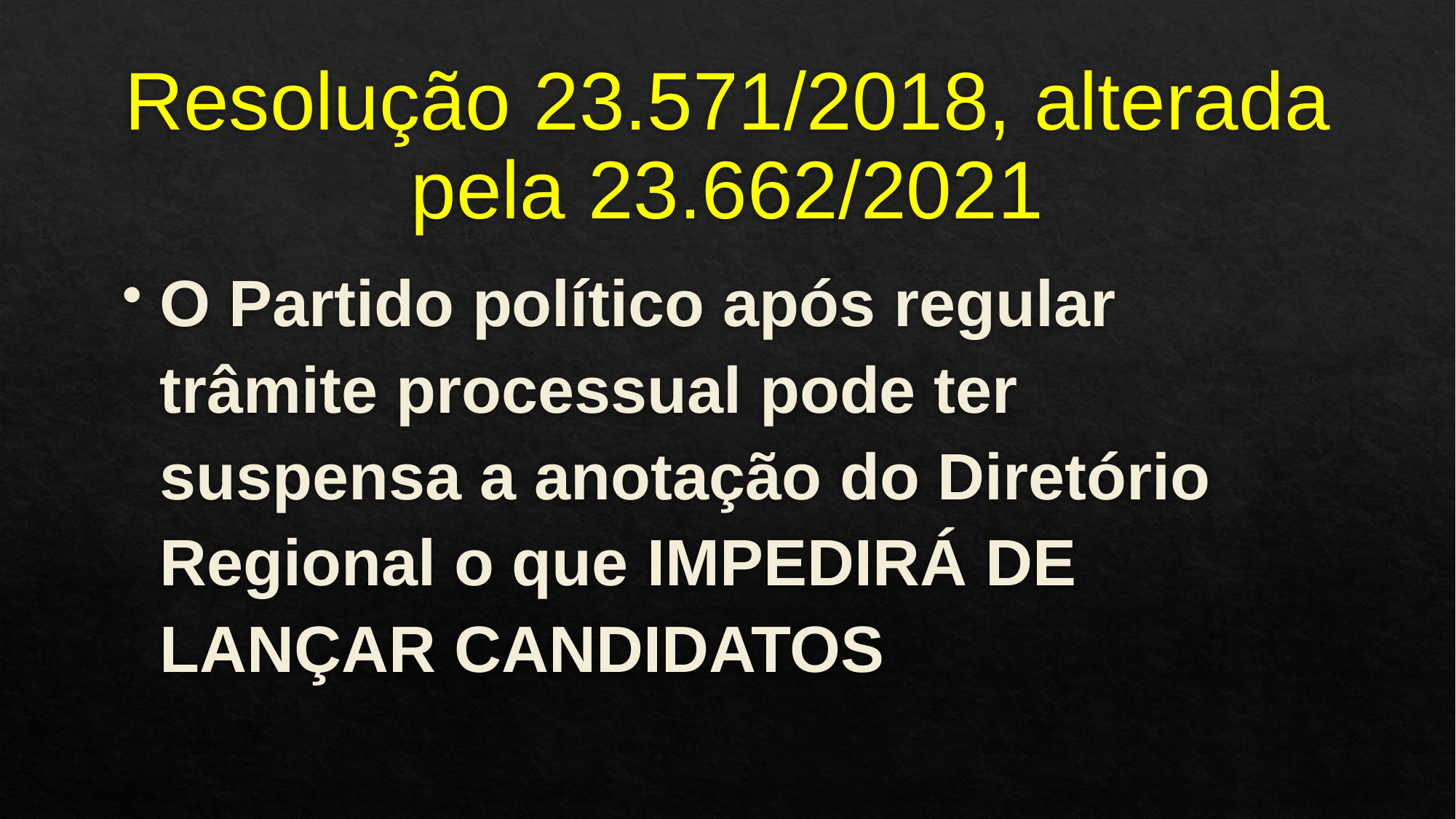

# Resolução 23.571/2018, alterada pela 23.662/2021
O Partido político após regular trâmite processual pode ter suspensa a anotação do Diretório Regional o que IMPEDIRÁ DE LANÇAR CANDIDATOS